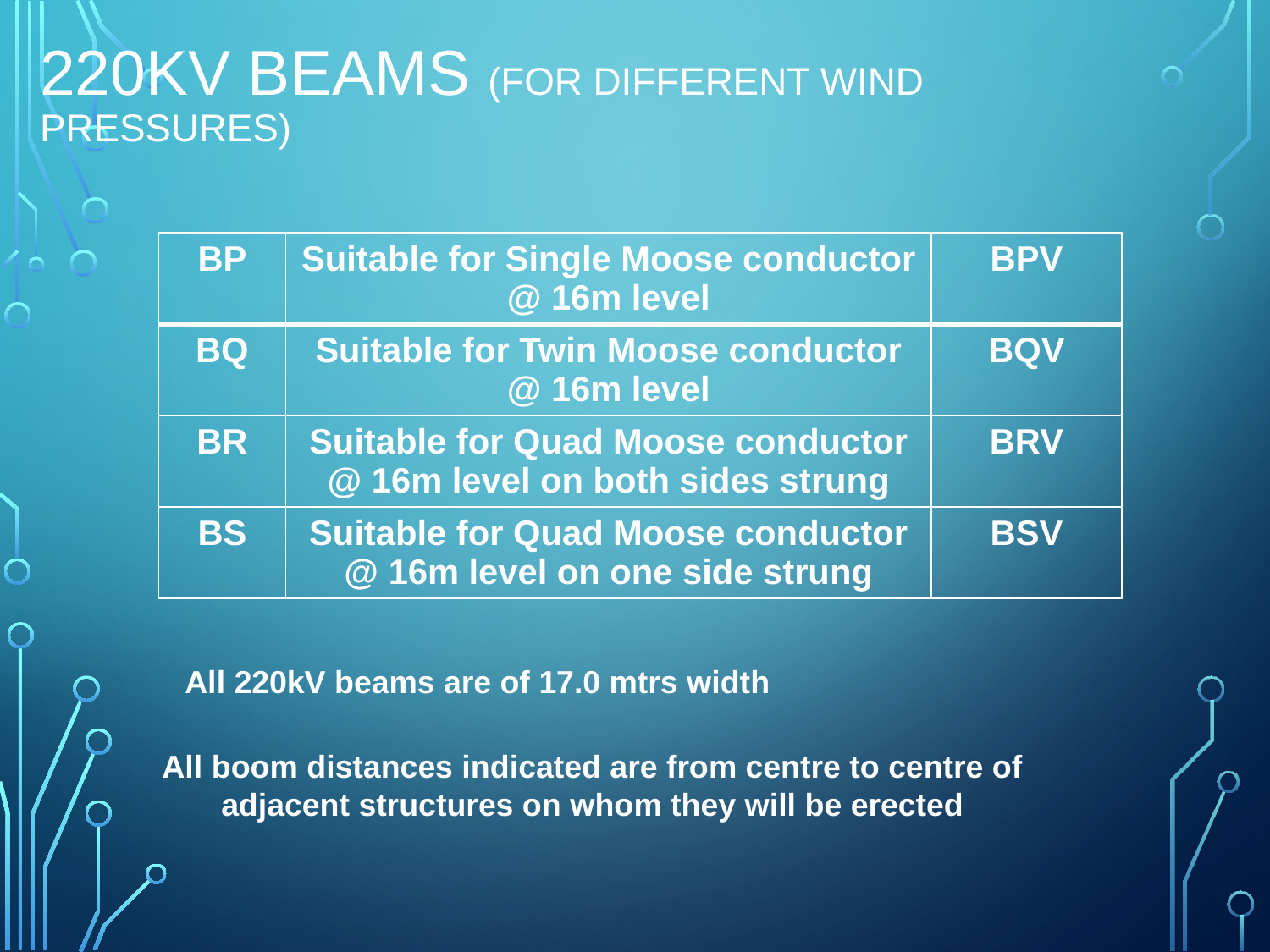

# 220kV Beams (for different wind pressures)
| BP | Suitable for Single Moose conductor @ 16m level | BPV |
| --- | --- | --- |
| BQ | Suitable for Twin Moose conductor @ 16m level | BQV |
| BR | Suitable for Quad Moose conductor @ 16m level on both sides strung | BRV |
| BS | Suitable for Quad Moose conductor @ 16m level on one side strung | BSV |
All 220kV beams are of 17.0 mtrs width
All boom distances indicated are from centre to centre of adjacent structures on whom they will be erected